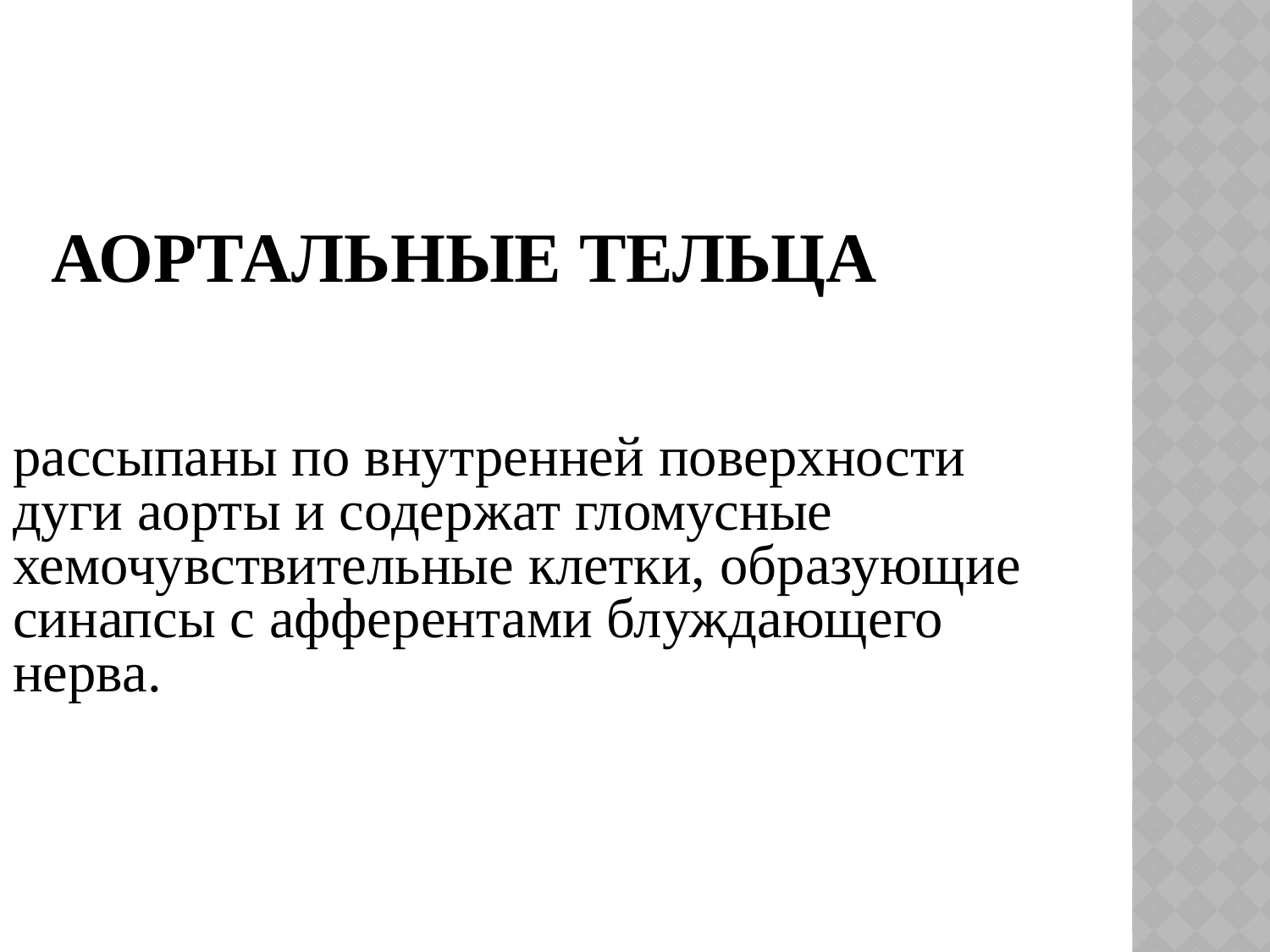

# Аортальные тельца
рассыпаны по внутренней поверхности дуги аорты и содержат гломусные хемочувствительные клетки, образующие синапсы с афферентами блуждающего нерва.